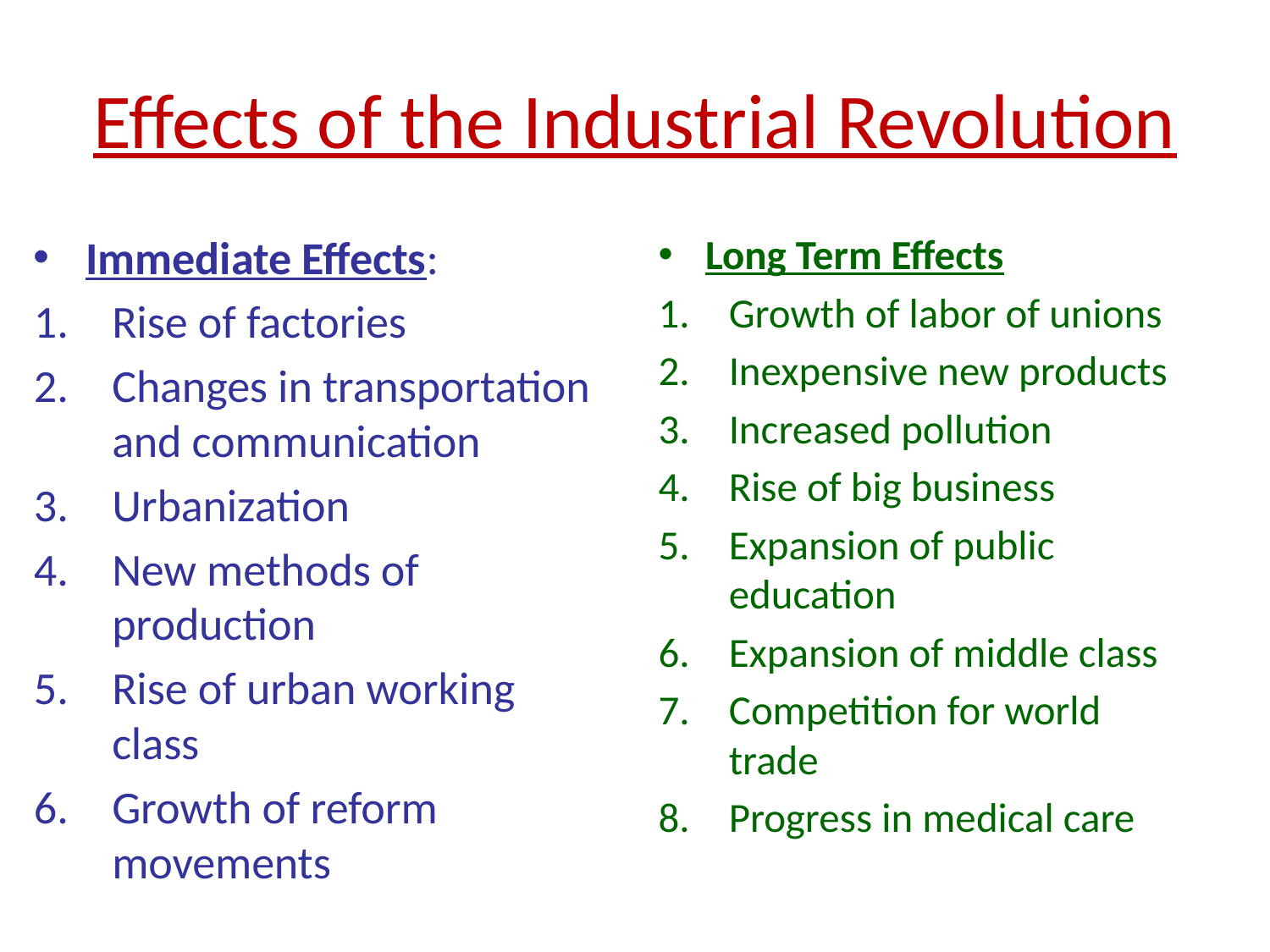

# Effects of the Industrial Revolution
Immediate Effects:
Rise of factories
Changes in transportation and communication
Urbanization
New methods of production
Rise of urban working class
Growth of reform movements

Long Term Effects
Growth of labor of unions
Inexpensive new products
Increased pollution
Rise of big business
Expansion of public education
Expansion of middle class
Competition for world trade
Progress in medical care